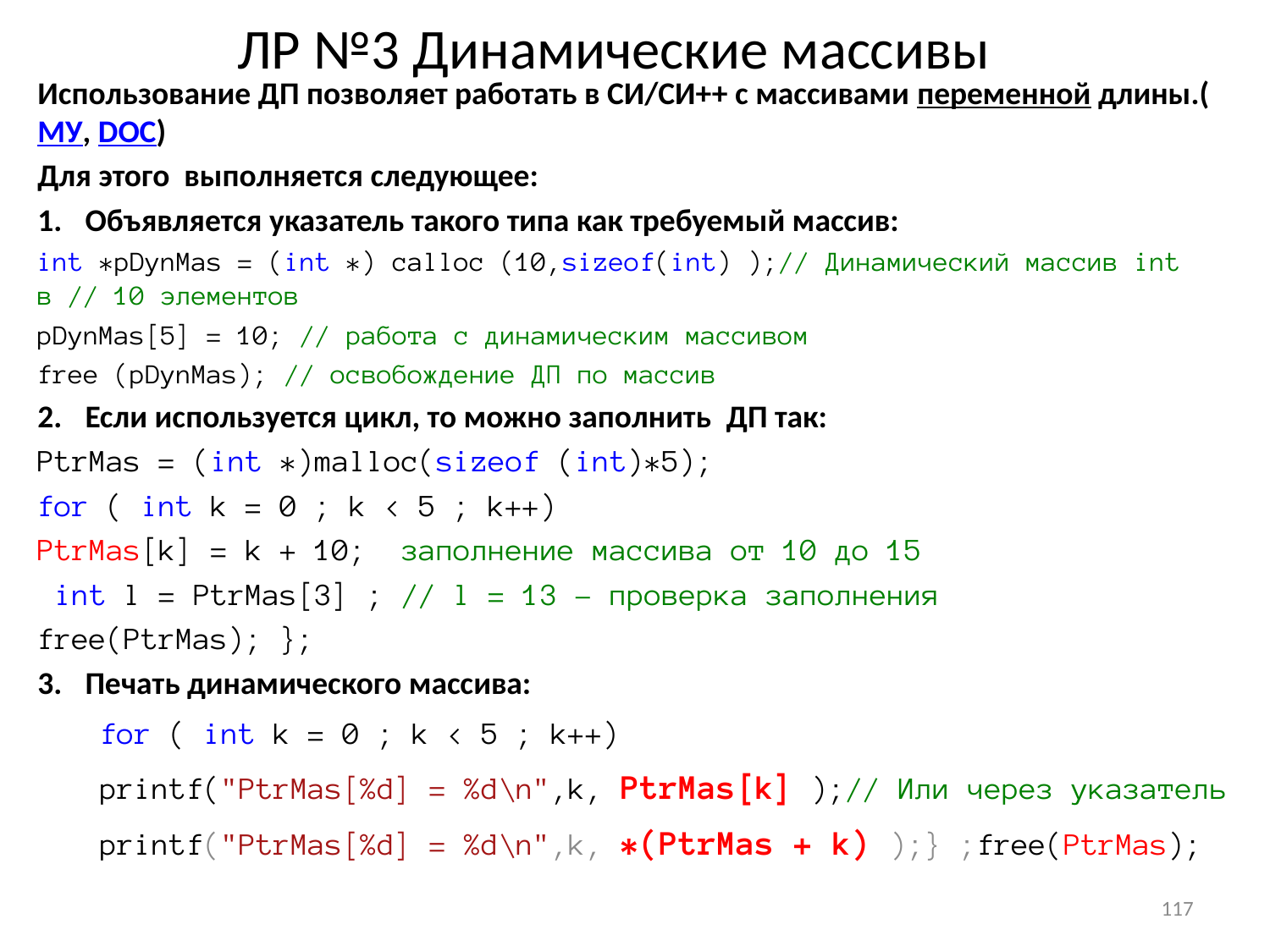

# ЛР №3 Динамические массивы
Использование ДП позволяет работать в СИ/СИ++ с массивами переменной длины.(МУ, DOC)
Для этого  выполняется следующее:
Объявляется указатель такого типа как требуемый массив:
int *pDynMas = (int *) calloc (10,sizeof(int) );// Динамический массив int в // 10 элементов
pDynMas[5] = 10; // работа с динамическим массивом
free (pDynMas); // освобождение ДП по массив
Если используется цикл, то можно заполнить  ДП так:
PtrMas = (int *)malloc(sizeof (int)*5);
for ( int k = 0 ; k < 5 ; k++)
PtrMas[k] = k + 10;  заполнение массива от 10 до 15
 int l = PtrMas[3] ; // l = 13 – проверка заполнения
free(PtrMas); };
Печать динамического массива:
for ( int k = 0 ; k < 5 ; k++)
printf("PtrMas[%d] = %d\n",k, PtrMas[k] );// Или через указатель
printf("PtrMas[%d] = %d\n",k, *(PtrMas + k) );} ;free(PtrMas);

117